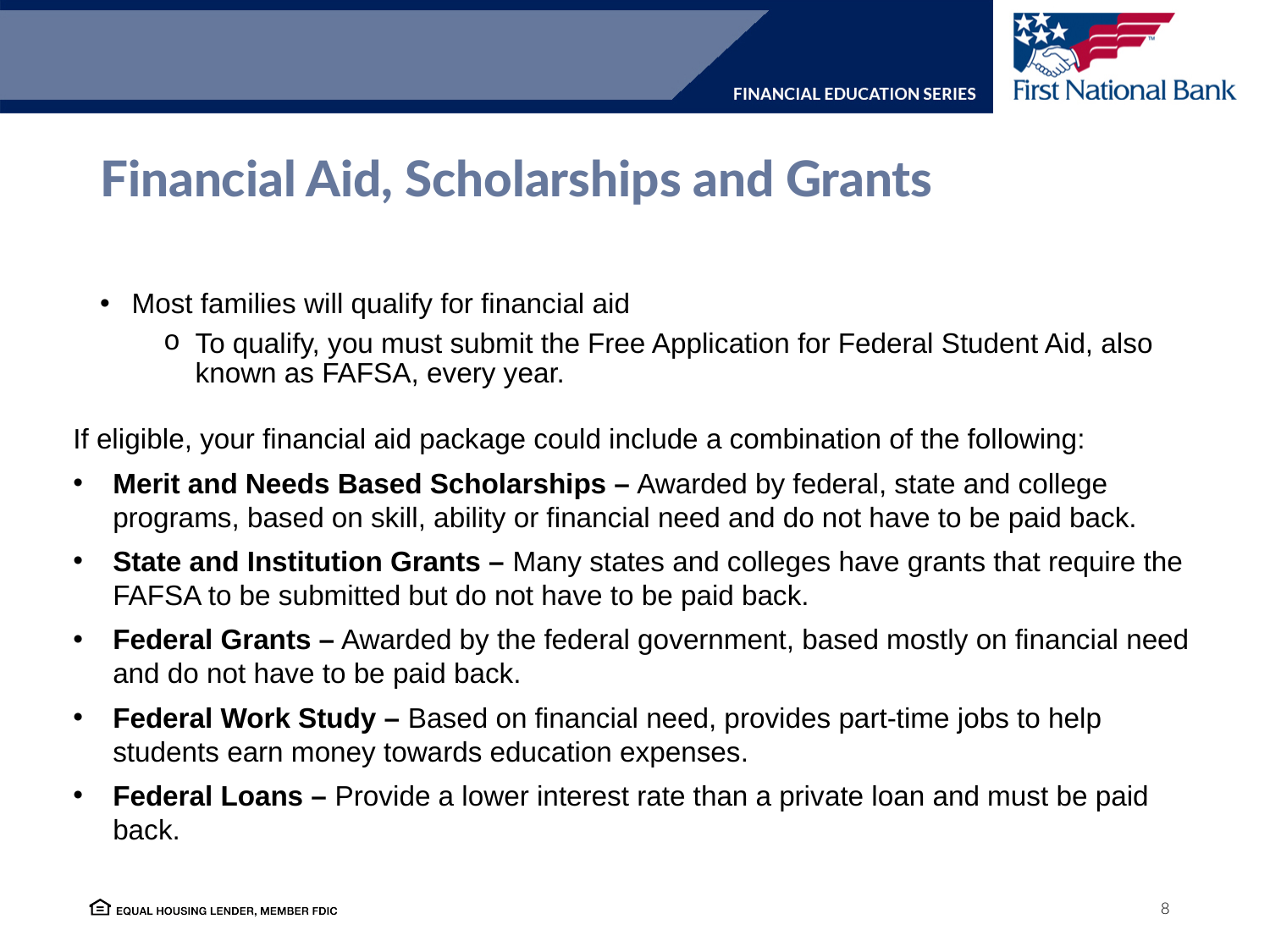

# Financial Aid, Scholarships and Grants
Most families will qualify for financial aid
To qualify, you must submit the Free Application for Federal Student Aid, also known as FAFSA, every year.

If eligible, your financial aid package could include a combination of the following:
Merit and Needs Based Scholarships – Awarded by federal, state and college programs, based on skill, ability or financial need and do not have to be paid back.
State and Institution Grants – Many states and colleges have grants that require the FAFSA to be submitted but do not have to be paid back.
Federal Grants – Awarded by the federal government, based mostly on financial need and do not have to be paid back.
Federal Work Study – Based on financial need, provides part-time jobs to help students earn money towards education expenses.
Federal Loans – Provide a lower interest rate than a private loan and must be paid back.

8